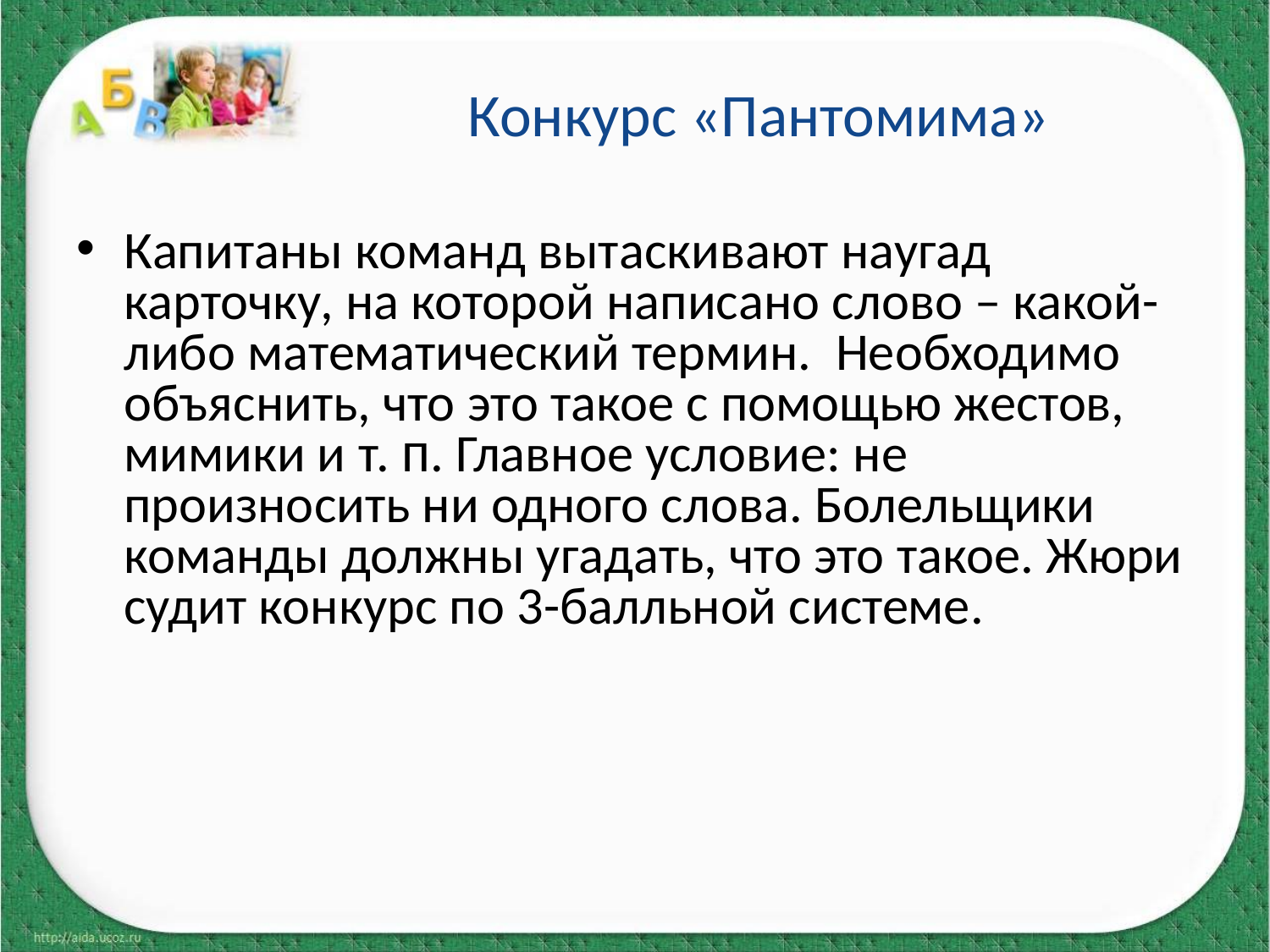

# Конкурс «Пантомима»
Капитаны команд вытаскивают наугад карточку, на которой написано слово – какой-либо математический термин.  Необходимо объяснить, что это такое с помощью жестов, мимики и т. п. Главное условие: не произносить ни одного слова. Болельщики команды должны угадать, что это такое. Жюри судит конкурс по 3-балльной системе.